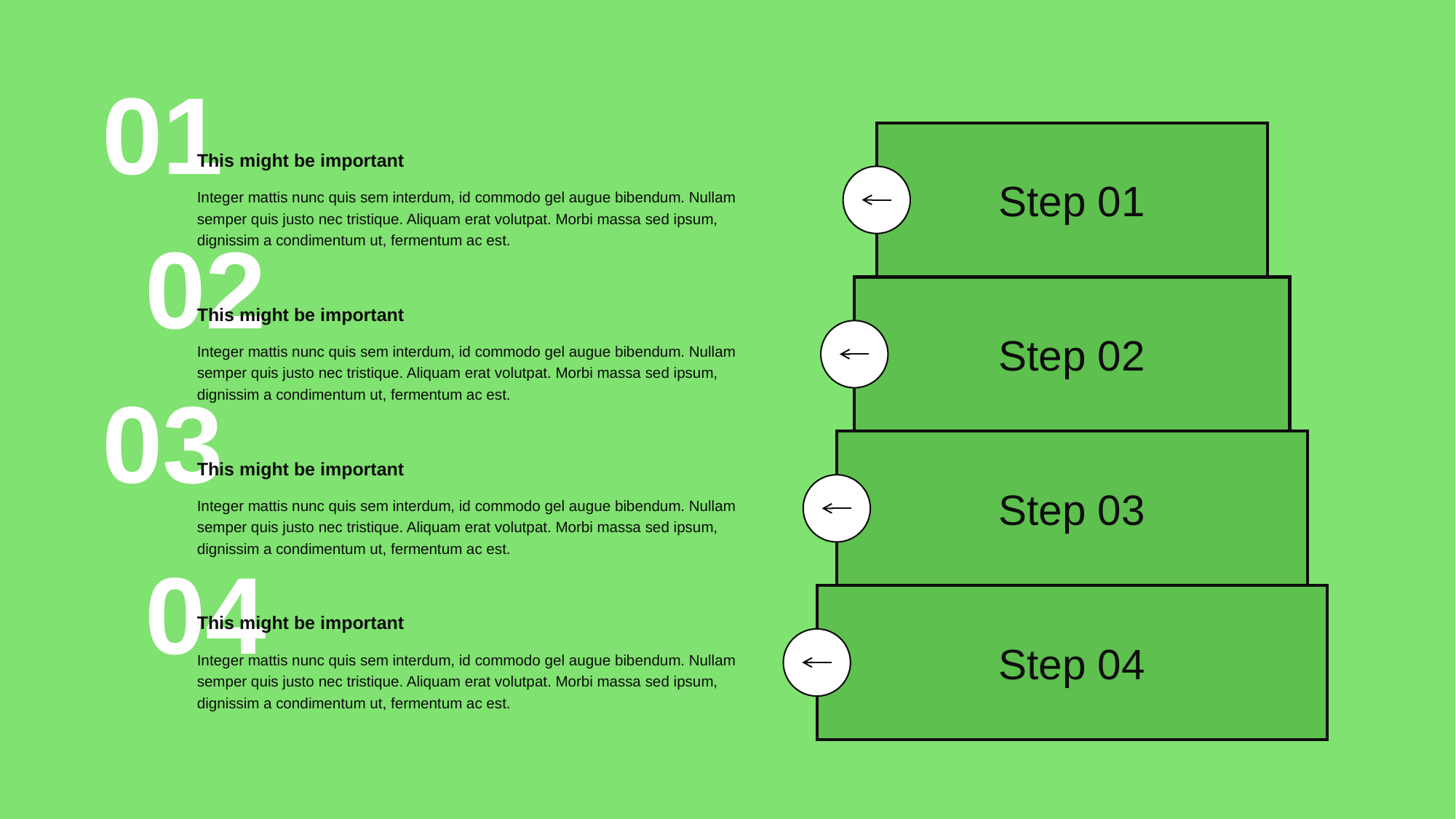

01
Step 01
This might be important

Integer mattis nunc quis sem interdum, id commodo gel augue bibendum. Nullam semper quis justo nec tristique. Aliquam erat volutpat. Morbi massa sed ipsum, dignissim a condimentum ut, fermentum ac est.
02
Step 02
This might be important

Integer mattis nunc quis sem interdum, id commodo gel augue bibendum. Nullam semper quis justo nec tristique. Aliquam erat volutpat. Morbi massa sed ipsum, dignissim a condimentum ut, fermentum ac est.
03
Step 03
This might be important

Integer mattis nunc quis sem interdum, id commodo gel augue bibendum. Nullam semper quis justo nec tristique. Aliquam erat volutpat. Morbi massa sed ipsum, dignissim a condimentum ut, fermentum ac est.
04
Step 04
This might be important

Integer mattis nunc quis sem interdum, id commodo gel augue bibendum. Nullam semper quis justo nec tristique. Aliquam erat volutpat. Morbi massa sed ipsum, dignissim a condimentum ut, fermentum ac est.